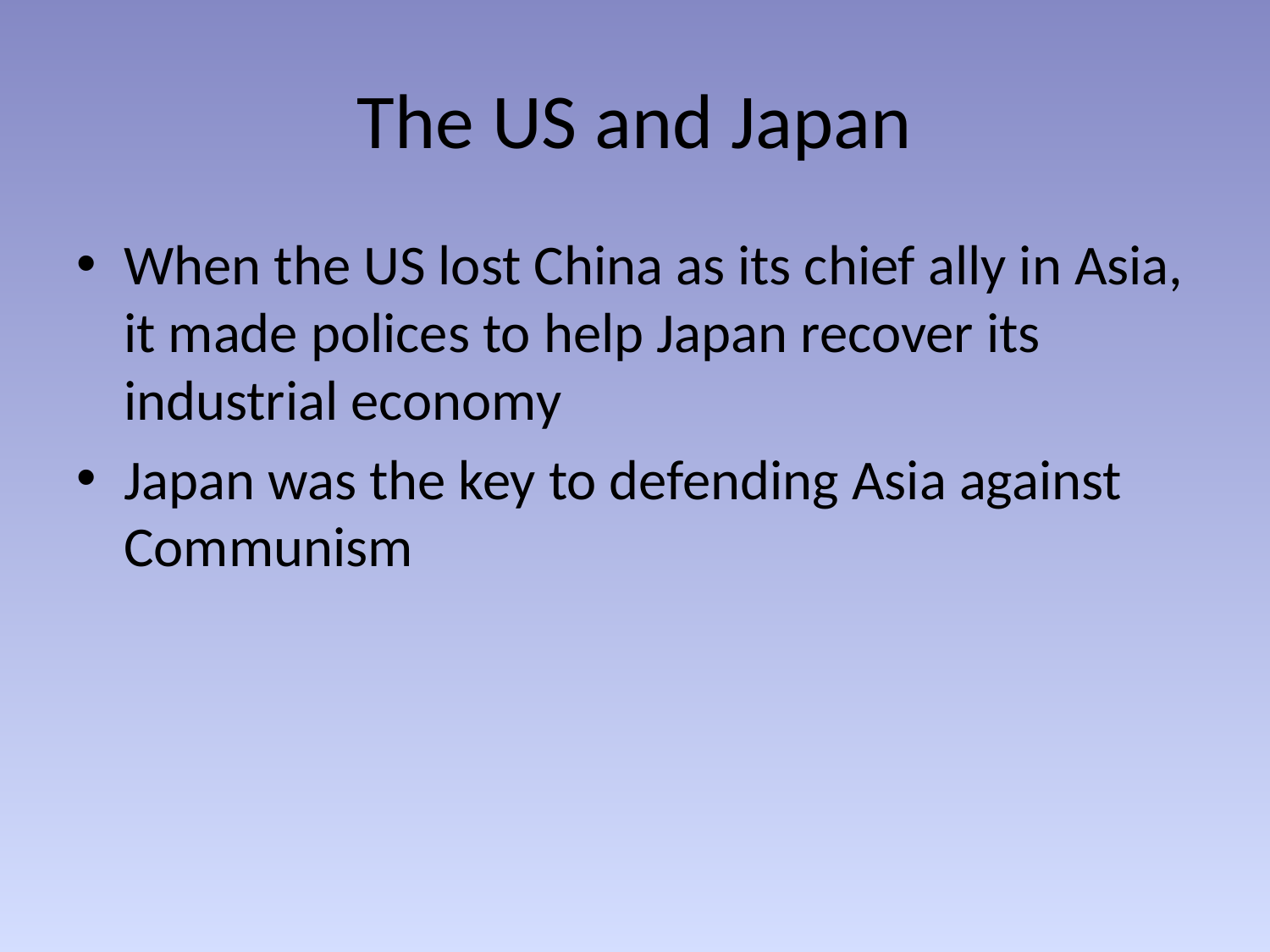

# The US and Japan
When the US lost China as its chief ally in Asia, it made polices to help Japan recover its industrial economy
Japan was the key to defending Asia against Communism